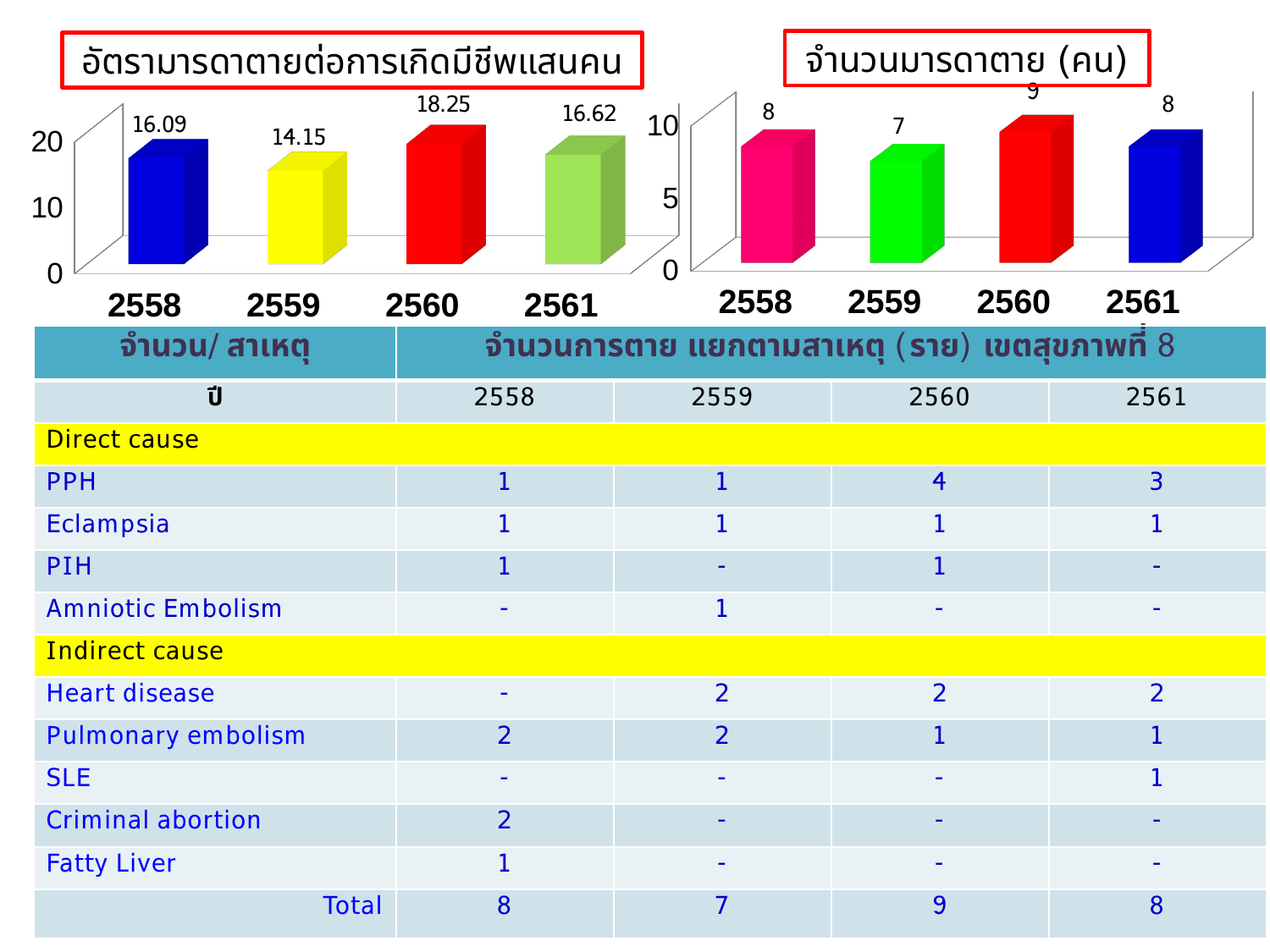

จำนวนมารดาตาย (คน)
อัตรามารดาตายต่อการเกิดมีชีพแสนคน

[unsupported chart]

[unsupported chart]

| จำนวน/สาเหตุ | จำนวนการตาย แยกตามสาเหตุ (ราย) เขตสุขภาพที่ 8 |  |  |  |
| --- | --- | --- | --- | --- |
| ปี | 2558 | 2559 | 2560 | 2561 |
| Direct cause |  |  |  |  |
| PPH | 1 | 1 | 4 | 3 |
| Eclampsia | 1 | 1 | 1 | 1 |
| PIH | 1 | - | 1 | - |
| Amniotic Embolism | - | 1 | - | - |
| Indirect cause |  |  |  |  |
| Heart disease | - | 2 | 2 | 2 |
| Pulmonary embolism | 2 | 2 | 1 | 1 |
| SLE | - | - | - | 1 |
| Criminal abortion | 2 | - | - | - |
| Fatty Liver | 1 | - | - | - |
| Total | 8 | 7 | 9 | 8 |
แหล่งข้อมูล   รายงาน ก1 - ก2